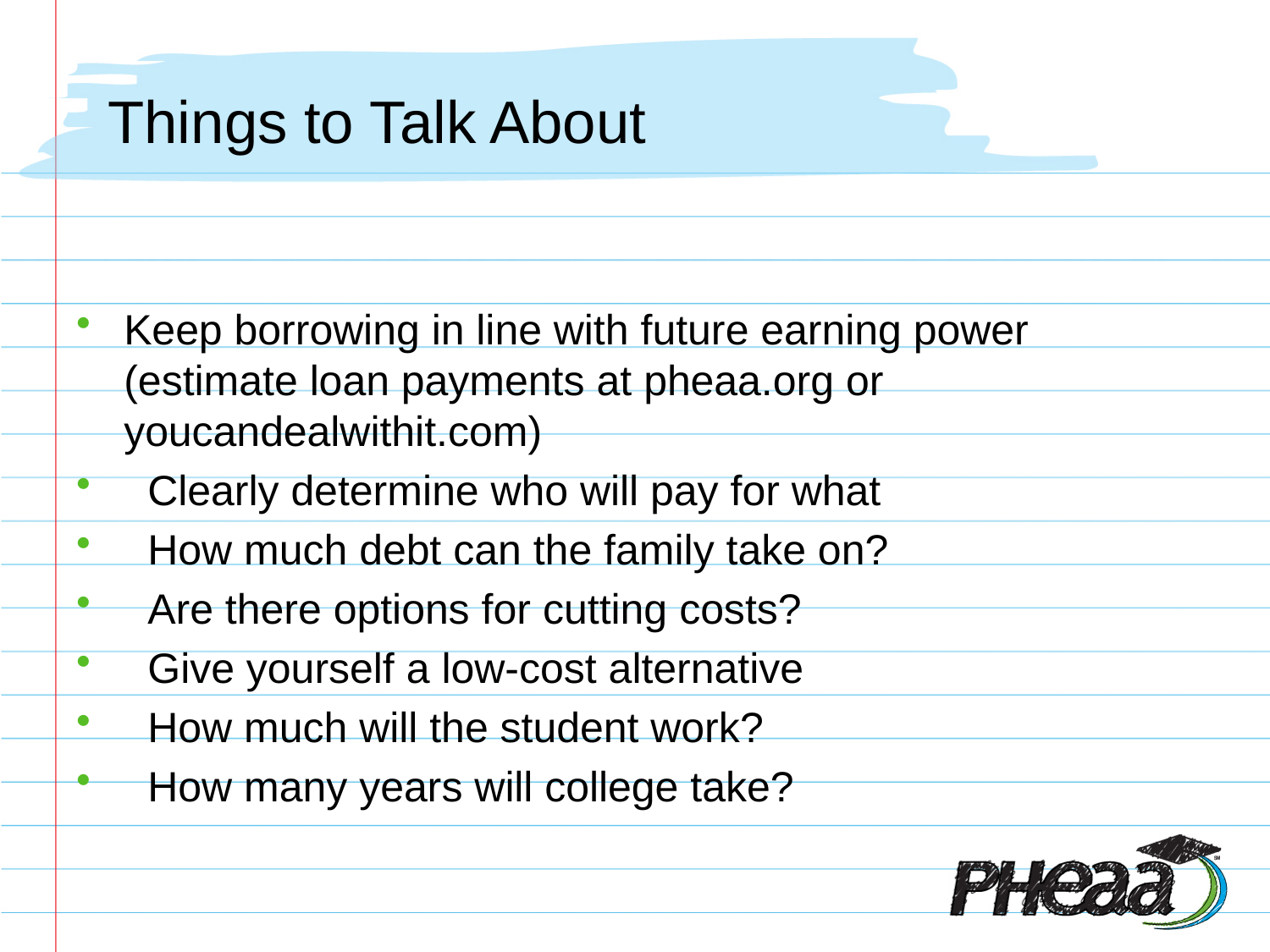

# Things to Talk About
Keep borrowing in line with future earning power (estimate loan payments at pheaa.org or youcandealwithit.com)
  Clearly determine who will pay for what
  How much debt can the family take on?
  Are there options for cutting costs?
  Give yourself a low-cost alternative
  How much will the student work?
  How many years will college take?